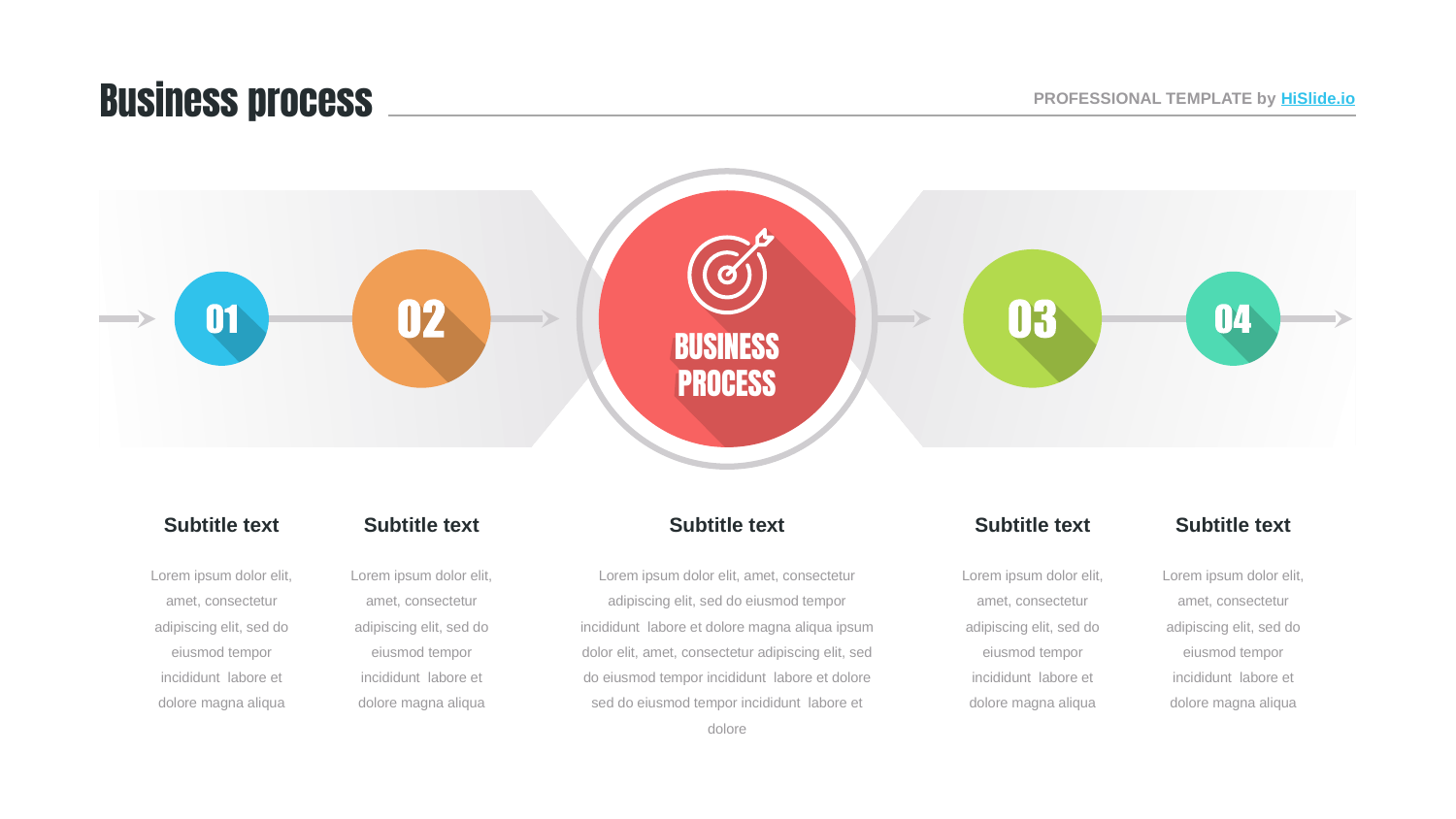

Business process
PROFESSIONAL TEMPLATE by HiSlide.io

BUSINESS
PROCESS
Subtitle text
Lorem ipsum dolor elit, amet, consectetur adipiscing elit, sed do eiusmod tempor incididunt  labore et dolore magna aliqua
Subtitle text
Lorem ipsum dolor elit, amet, consectetur adipiscing elit, sed do eiusmod tempor incididunt  labore et dolore magna aliqua
Subtitle text
Lorem ipsum dolor elit, amet, consectetur adipiscing elit, sed do eiusmod tempor incididunt  labore et dolore magna aliqua ipsum dolor elit, amet, consectetur adipiscing elit, sed do eiusmod tempor incididunt  labore et dolore sed do eiusmod tempor incididunt  labore et dolore
Subtitle text
Lorem ipsum dolor elit, amet, consectetur adipiscing elit, sed do eiusmod tempor incididunt  labore et dolore magna aliqua
Subtitle text
Lorem ipsum dolor elit, amet, consectetur adipiscing elit, sed do eiusmod tempor incididunt  labore et dolore magna aliqua